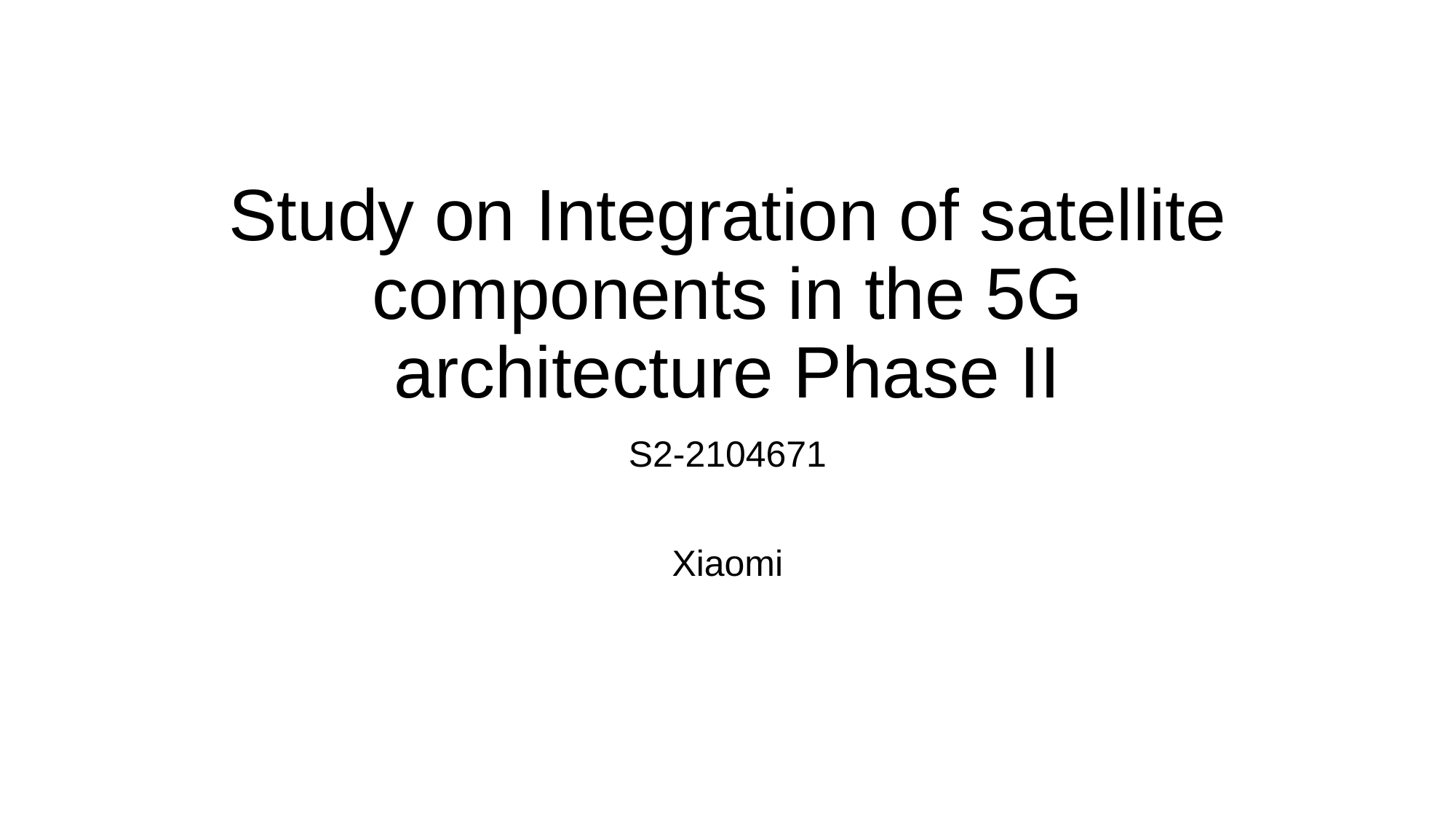

# Study on Integration of satellite components in the 5G architecture Phase II
S2-2104671

Xiaomi